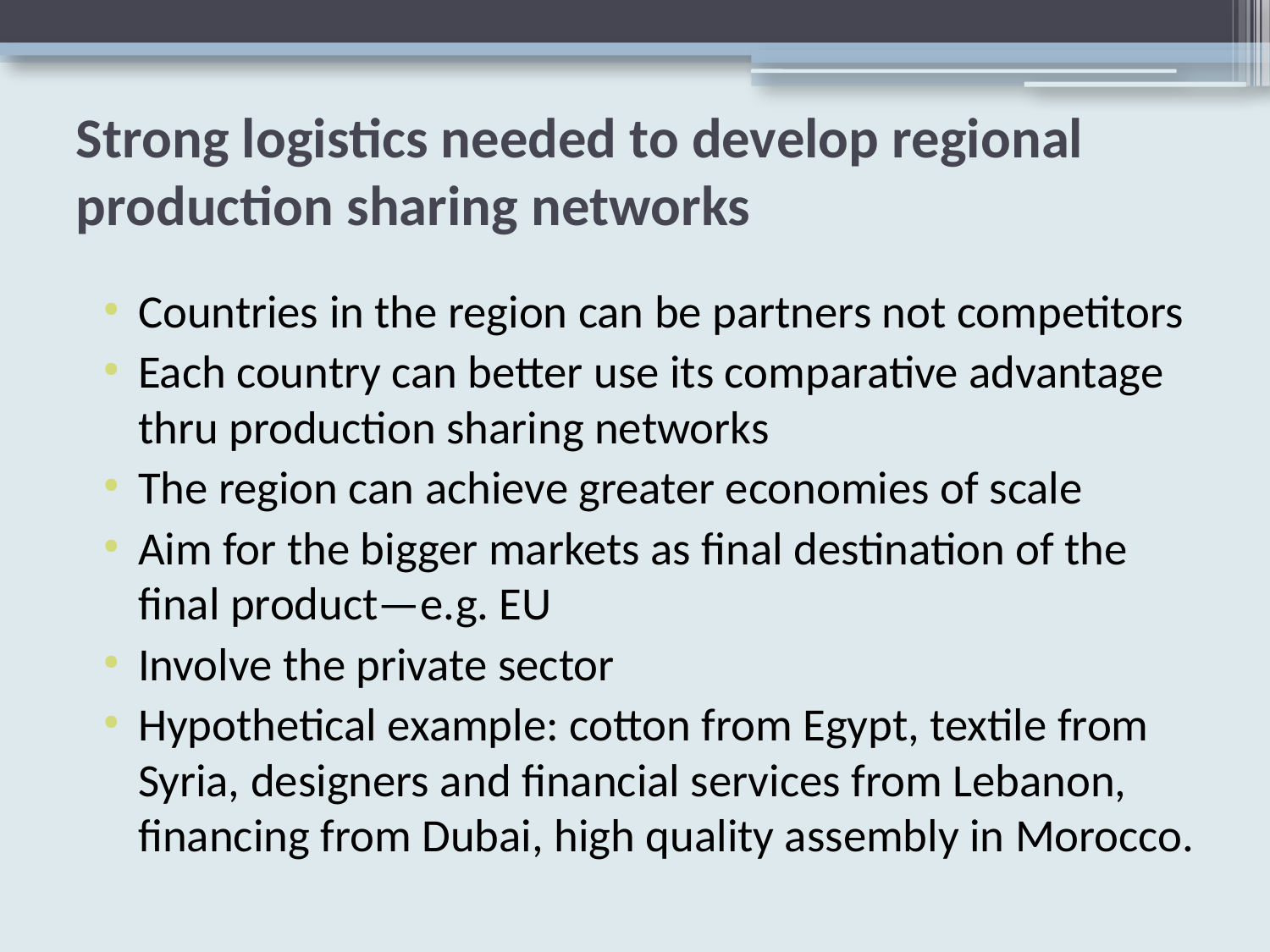

# Strong logistics needed to develop regional production sharing networks
Countries in the region can be partners not competitors
Each country can better use its comparative advantage thru production sharing networks
The region can achieve greater economies of scale
Aim for the bigger markets as final destination of the final product—e.g. EU
Involve the private sector
Hypothetical example: cotton from Egypt, textile from Syria, designers and financial services from Lebanon, financing from Dubai, high quality assembly in Morocco.